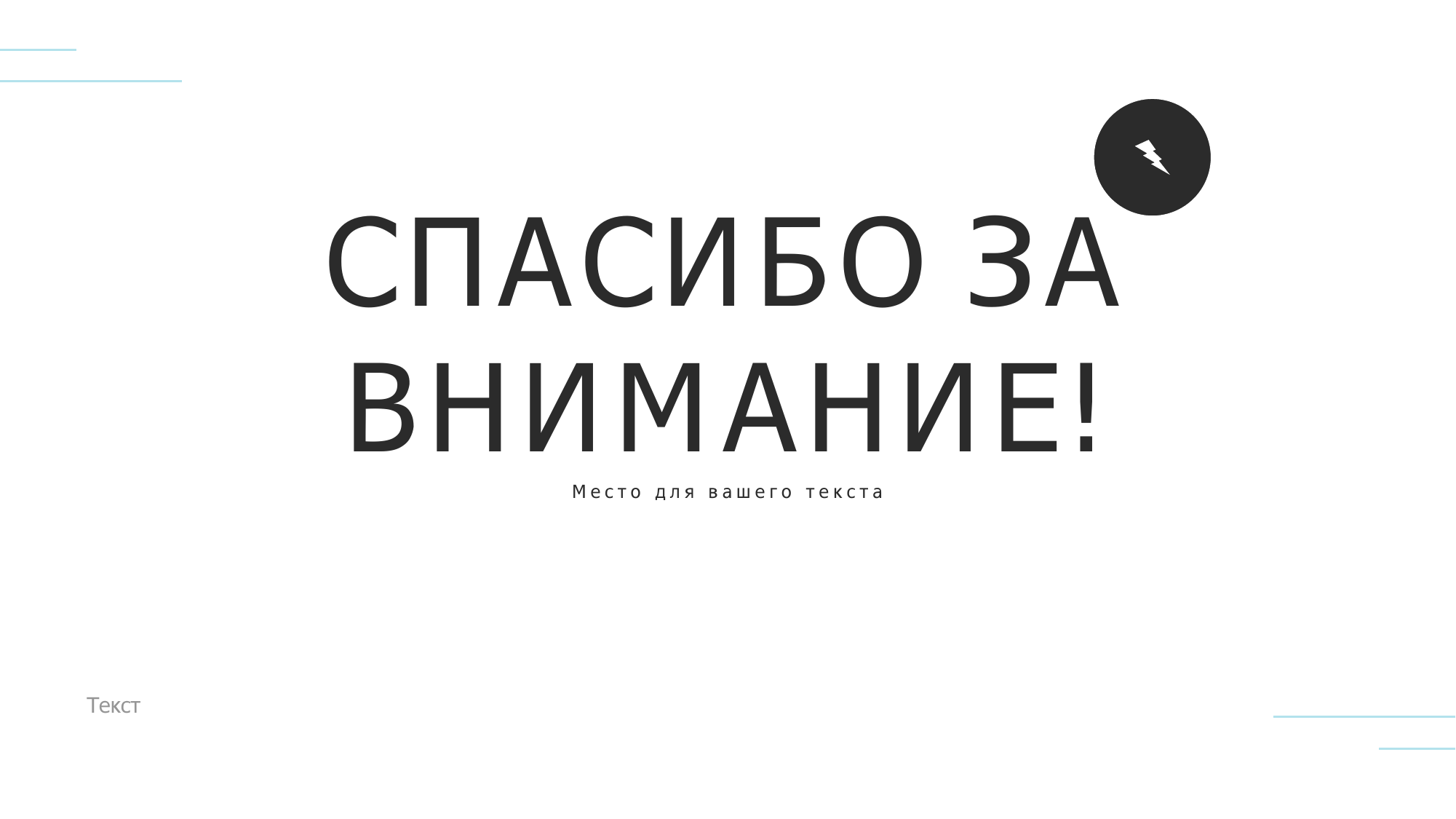

СПАСИБО ЗА ВНИМАНИЕ!
Место для вашего текста
Текст